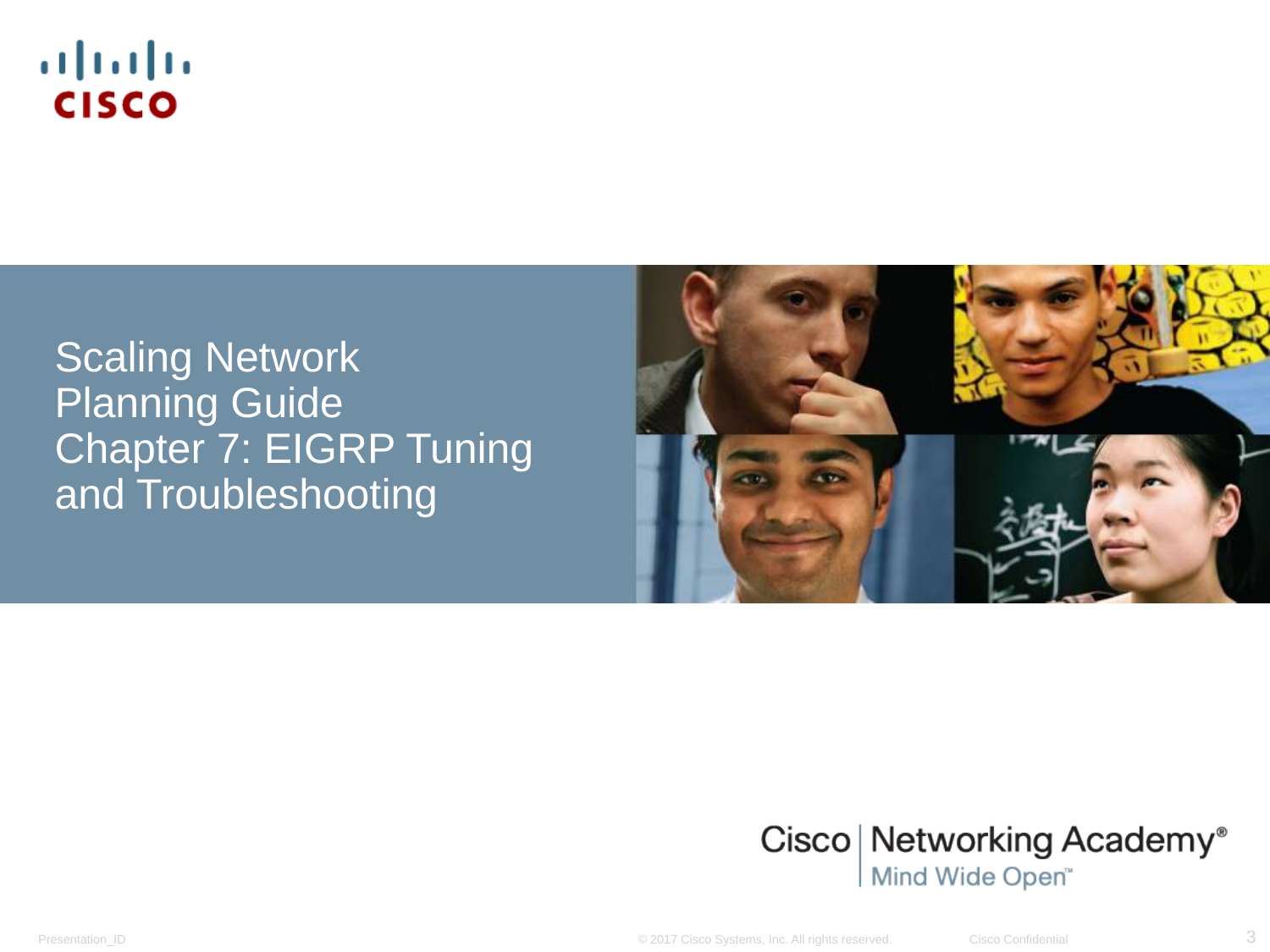

Scaling Network
Planning Guide
Chapter 7: EIGRP Tuning and Troubleshooting